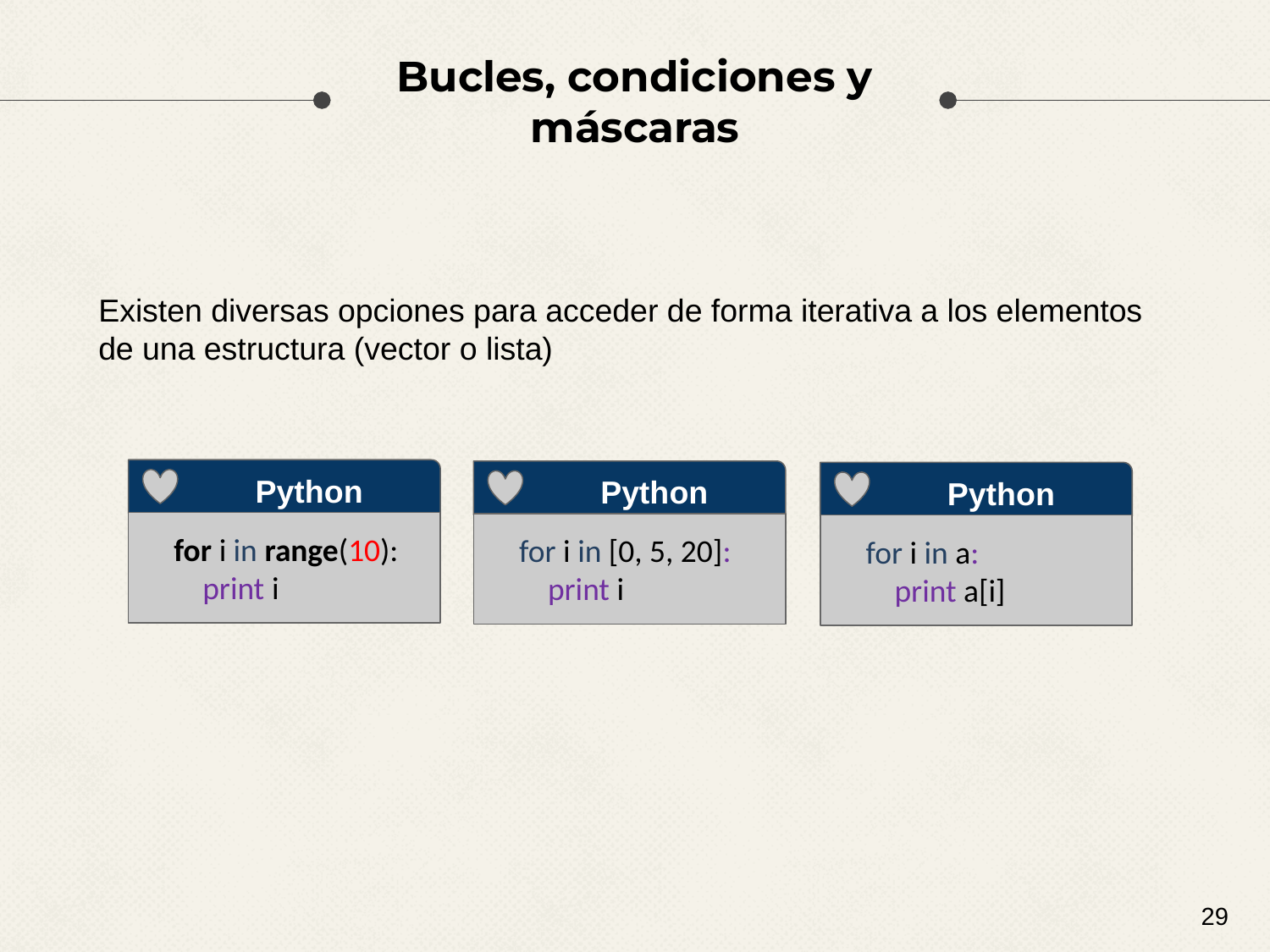

# Bucles, condiciones y máscaras
Existen diversas opciones para acceder de forma iterativa a los elementos de una estructura (vector o lista)
Python

Python

Python

for i in range(10):
    print i
for i in [0, 5, 20]:
    print i
for i in a:
    print a[i]
29